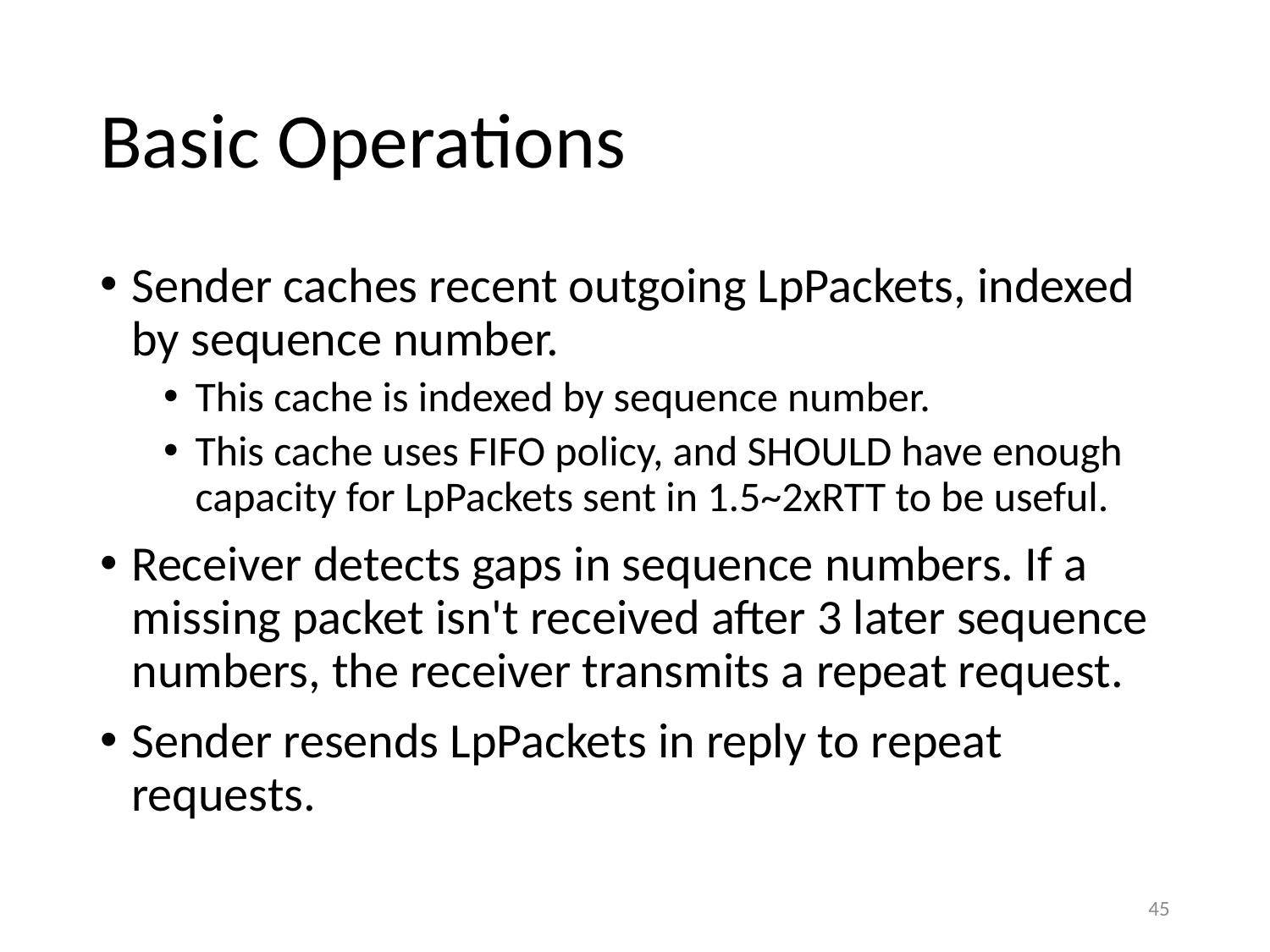

# Basic Operations
Sender caches recent outgoing LpPackets, indexed by sequence number.
This cache is indexed by sequence number.
This cache uses FIFO policy, and SHOULD have enough capacity for LpPackets sent in 1.5~2xRTT to be useful.
Receiver detects gaps in sequence numbers. If a missing packet isn't received after 3 later sequence numbers, the receiver transmits a repeat request.
Sender resends LpPackets in reply to repeat requests.
45